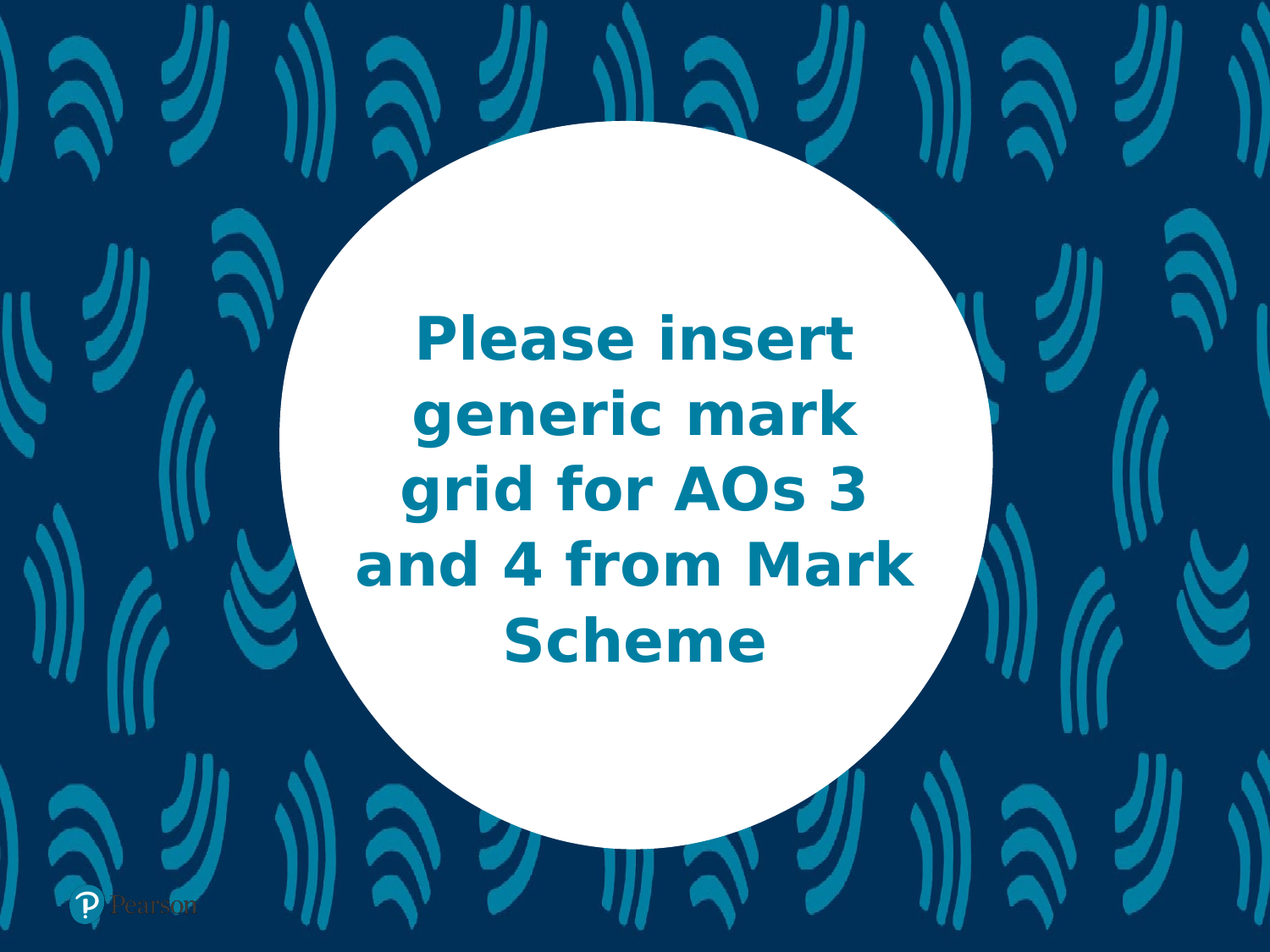

# Please insert generic mark grid for AOs 3 and 4 from Mark Scheme
13